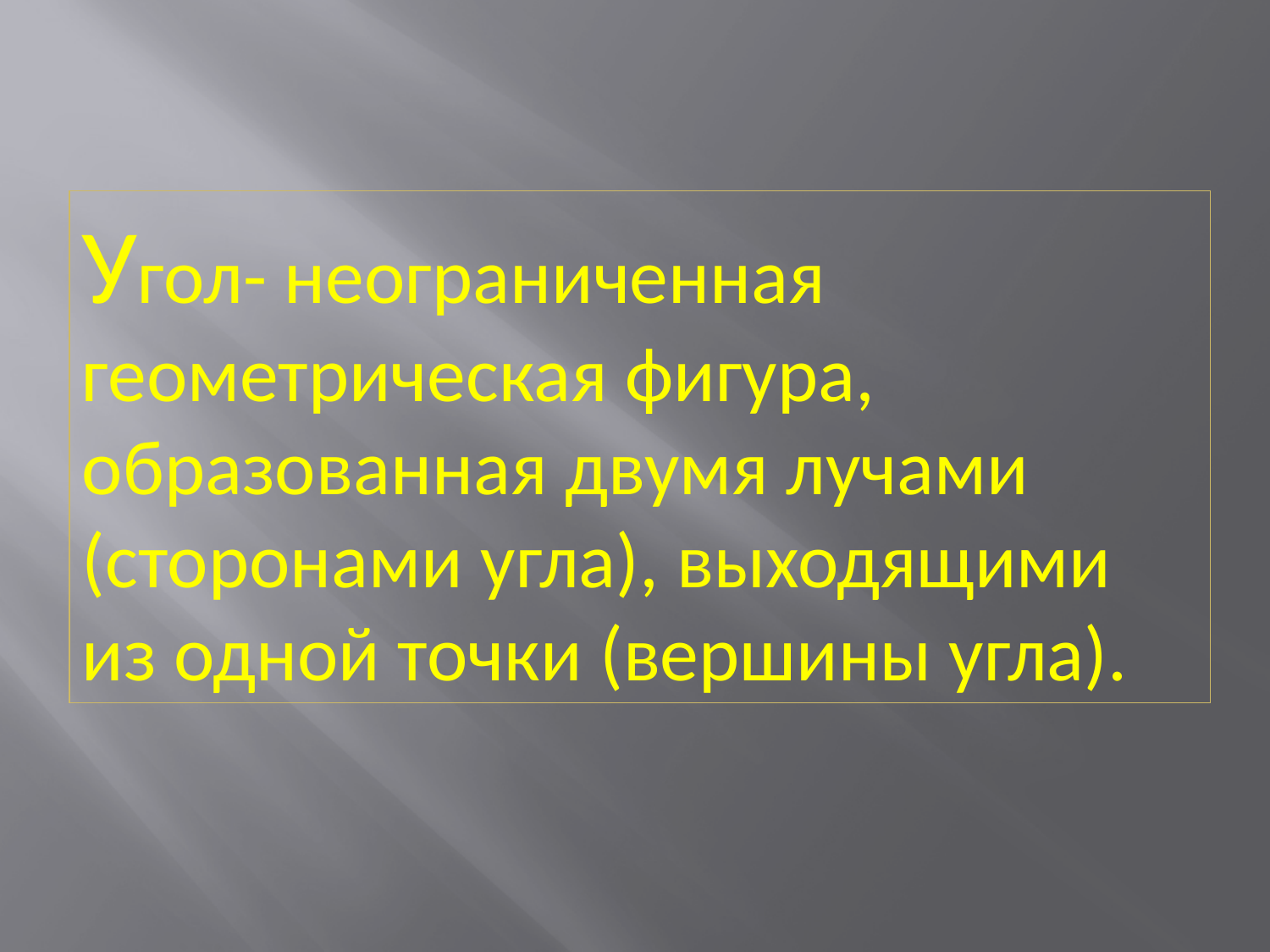

Угол- неограниченная геометрическая фигура, образованная двумя лучами (сторонами угла), выходящими из одной точки (вершины угла).